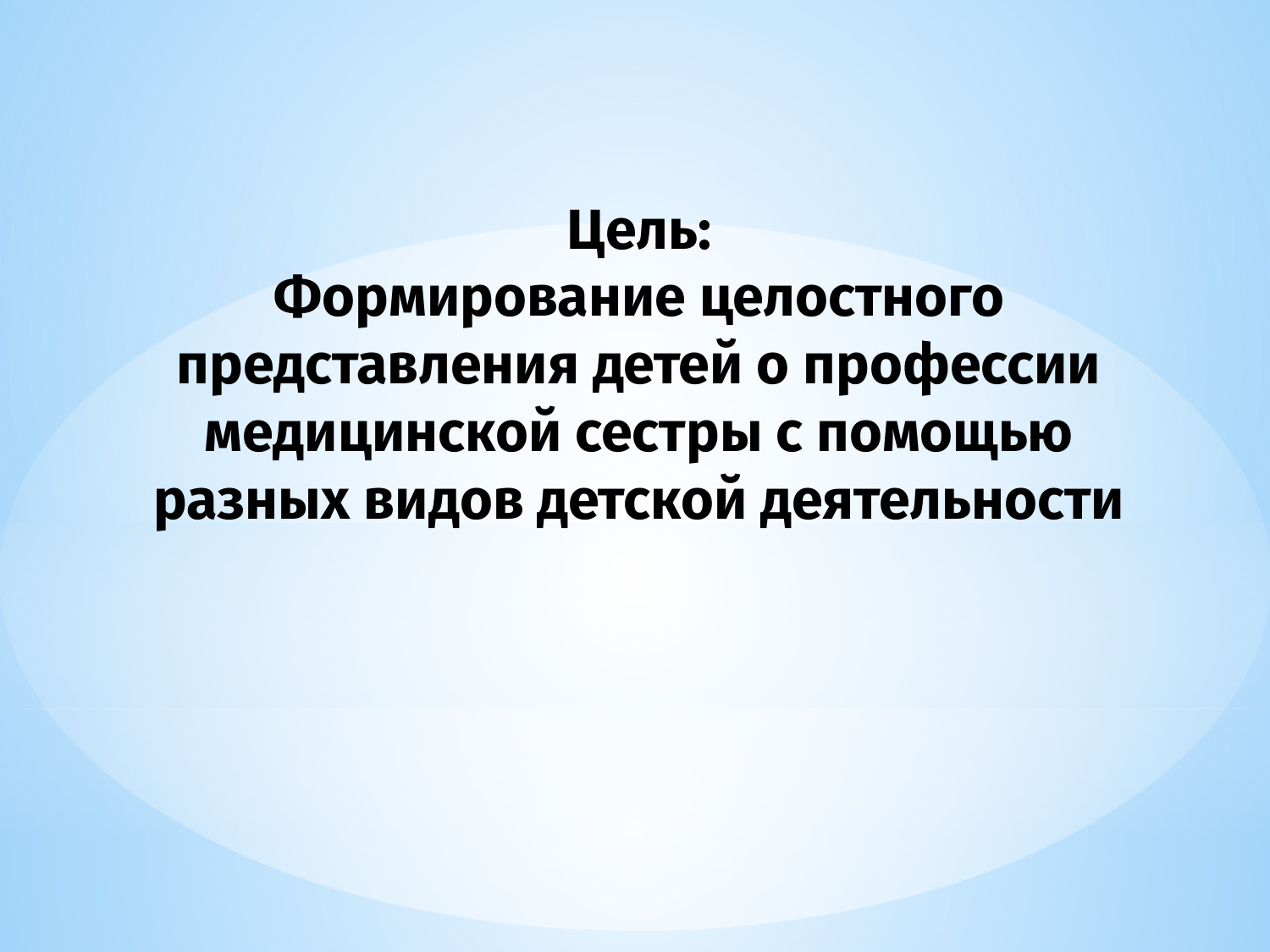

# Цель: Формирование целостного представления детей о профессии медицинской сестры с помощью разных видов детской деятельности